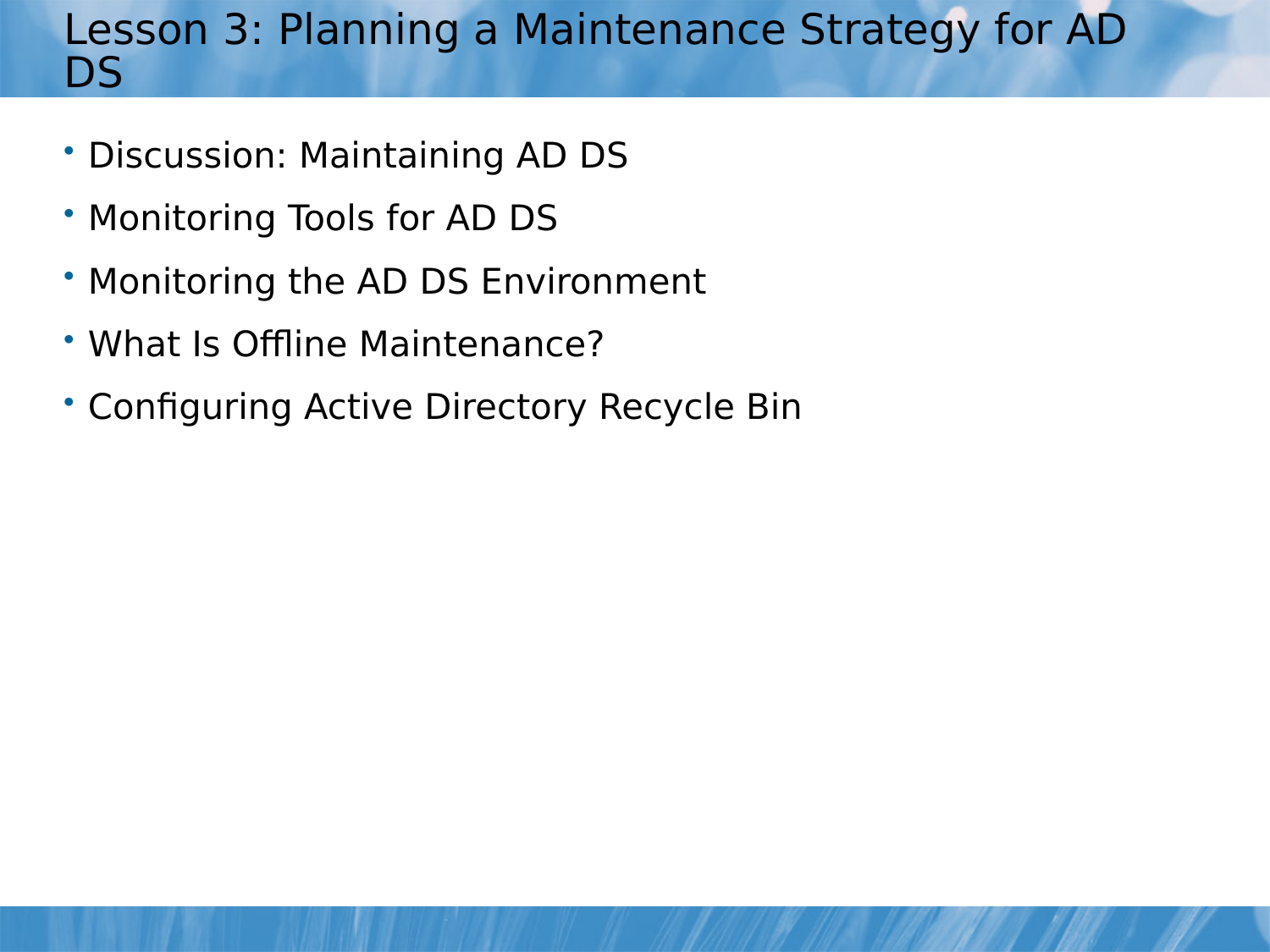

# Lesson 3: Planning a Maintenance Strategy for AD DS
Discussion: Maintaining AD DS
Monitoring Tools for AD DS
Monitoring the AD DS Environment
What Is Offline Maintenance?
Configuring Active Directory Recycle Bin